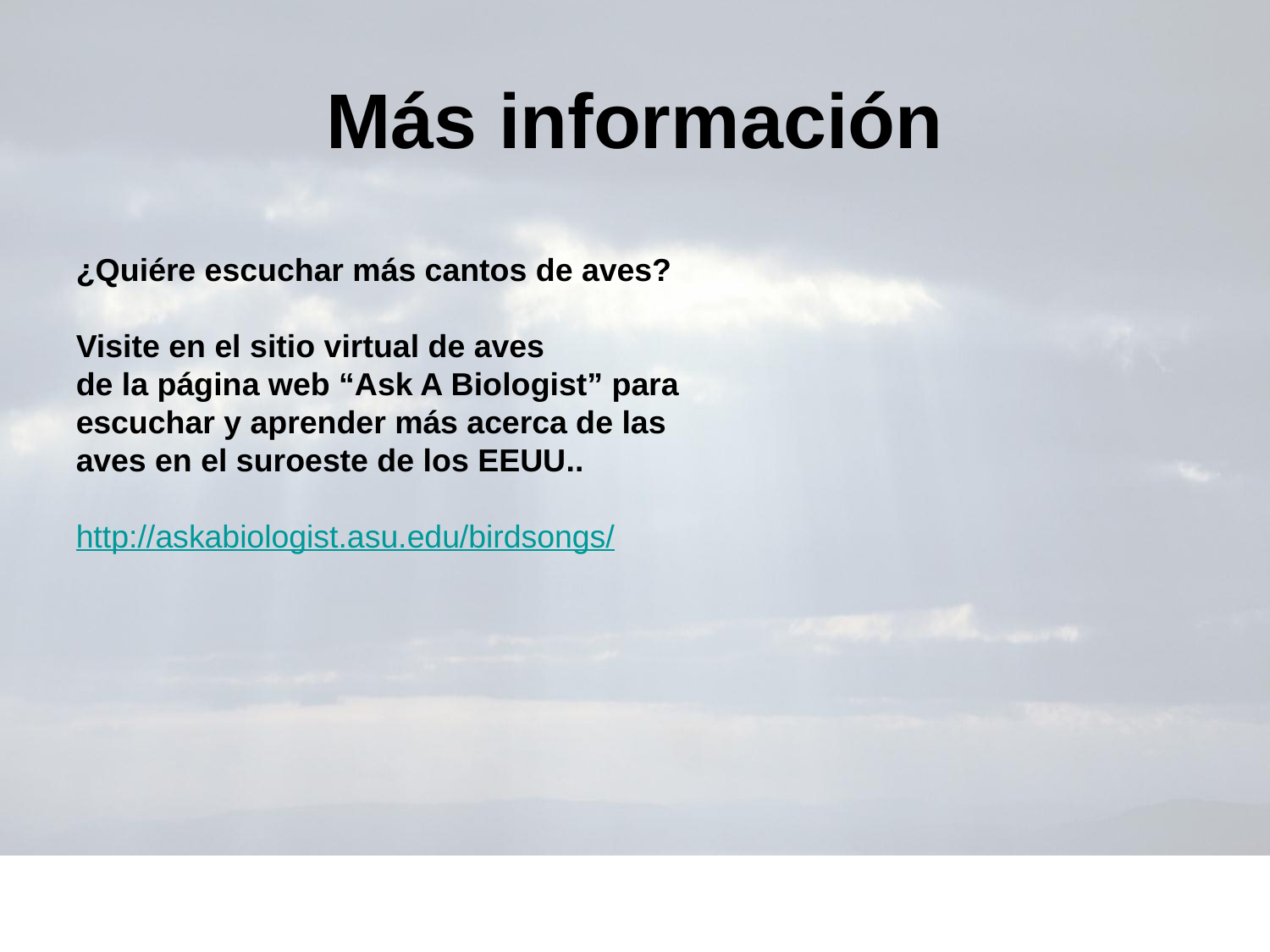

# Más información
¿Quiére escuchar más cantos de aves?

Visite en el sitio virtual de aves
de la página web “Ask A Biologist” para escuchar y aprender más acerca de las aves en el suroeste de los EEUU..

http://askabiologist.asu.edu/birdsongs/